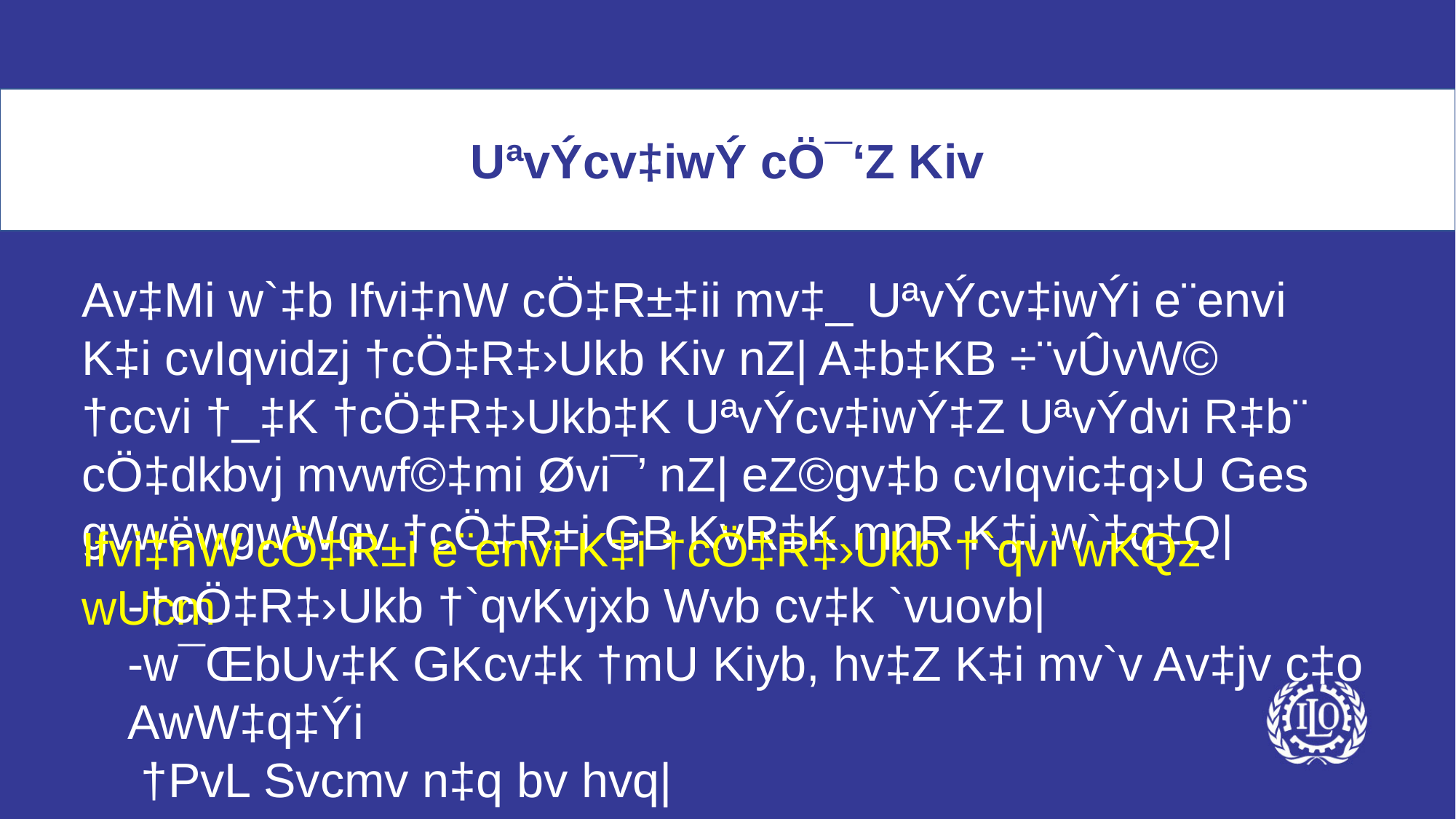

UªvÝcv‡iwÝ cÖ¯‘Z Kiv
Av‡Mi w`‡b Ifvi‡nW cÖ‡R±‡ii mv‡_ UªvÝcv‡iwÝi e¨envi K‡i cvIqvidzj †cÖ‡R‡›Ukb Kiv nZ| A‡b‡KB ÷¨vÛvW© †ccvi †_‡K †cÖ‡R‡›Ukb‡K UªvÝcv‡iwÝ‡Z UªvÝdvi R‡b¨ cÖ‡dkbvj mvwf©‡mi Øvi¯’ nZ| eZ©gv‡b cvIqvic‡q›U Ges gvwëwgwWqv †cÖ‡R±i GB KvR‡K mnR K‡i w`‡q‡Q|
Ifvi‡nW cÖ‡R±i e¨envi K‡i †cÖ‡R‡›Ukb †`qvi wKQz wUcm
-†cÖ‡R‡›Ukb †`qvKvjxb Wvb cv‡k `vuovb|
-w¯ŒbUv‡K GKcv‡k †mU Kiyb, hv‡Z K‡i mv`v Av‡jv c‡o AwW‡q‡Ýi
 †PvL Svcmv n‡q bv hvq|